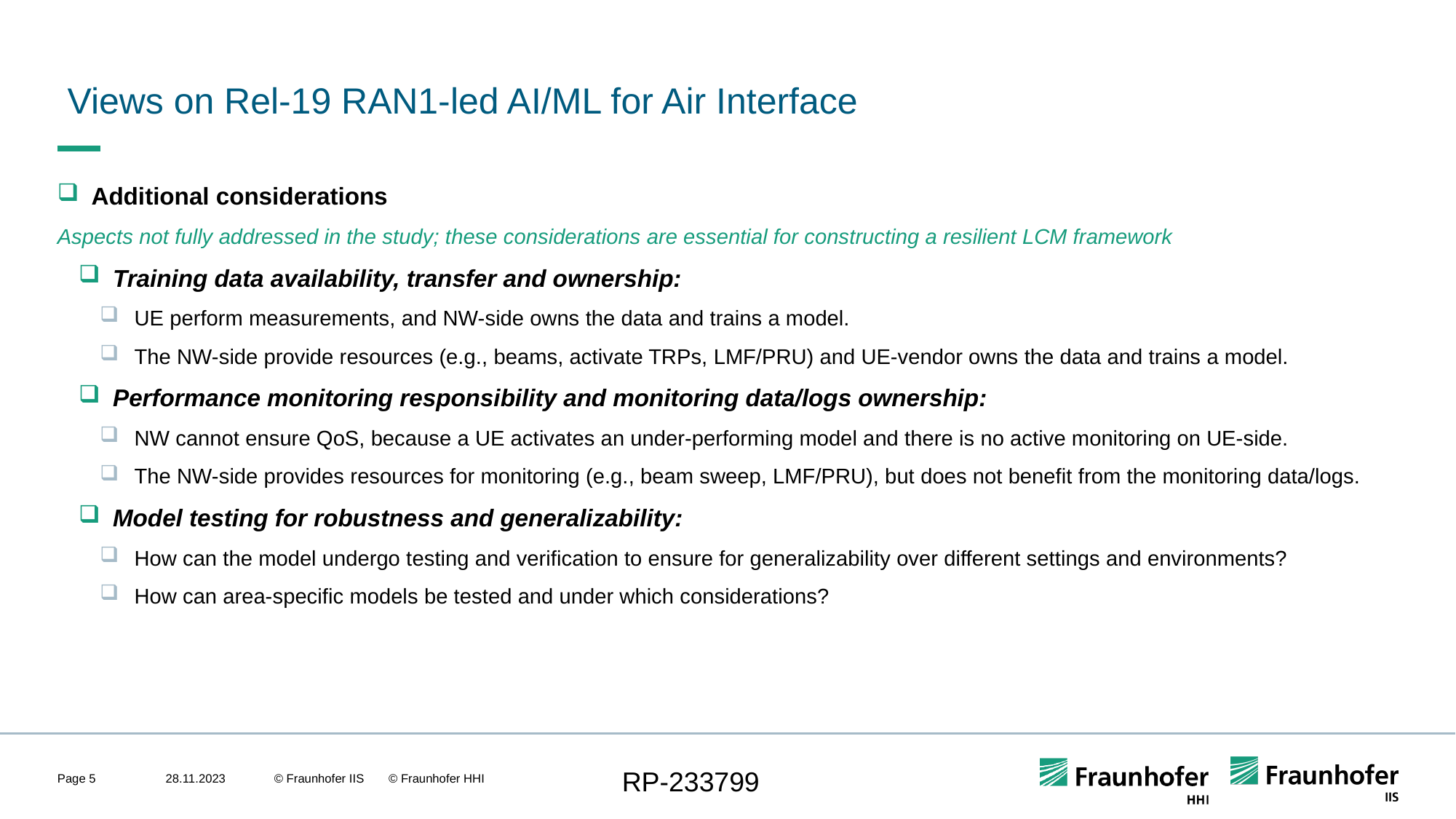

# Views on Rel-19 RAN1-led AI/ML for Air Interface
Additional considerations
Aspects not fully addressed in the study; these considerations are essential for constructing a resilient LCM framework
Training data availability, transfer and ownership:
UE perform measurements, and NW-side owns the data and trains a model.
The NW-side provide resources (e.g., beams, activate TRPs, LMF/PRU) and UE-vendor owns the data and trains a model.
Performance monitoring responsibility and monitoring data/logs ownership:
NW cannot ensure QoS, because a UE activates an under-performing model and there is no active monitoring on UE-side.
The NW-side provides resources for monitoring (e.g., beam sweep, LMF/PRU), but does not benefit from the monitoring data/logs.
Model testing for robustness and generalizability:
How can the model undergo testing and verification to ensure for generalizability over different settings and environments?
How can area-specific models be tested and under which considerations?
RP-233799
Page 5
28.11.2023
© Fraunhofer IIS